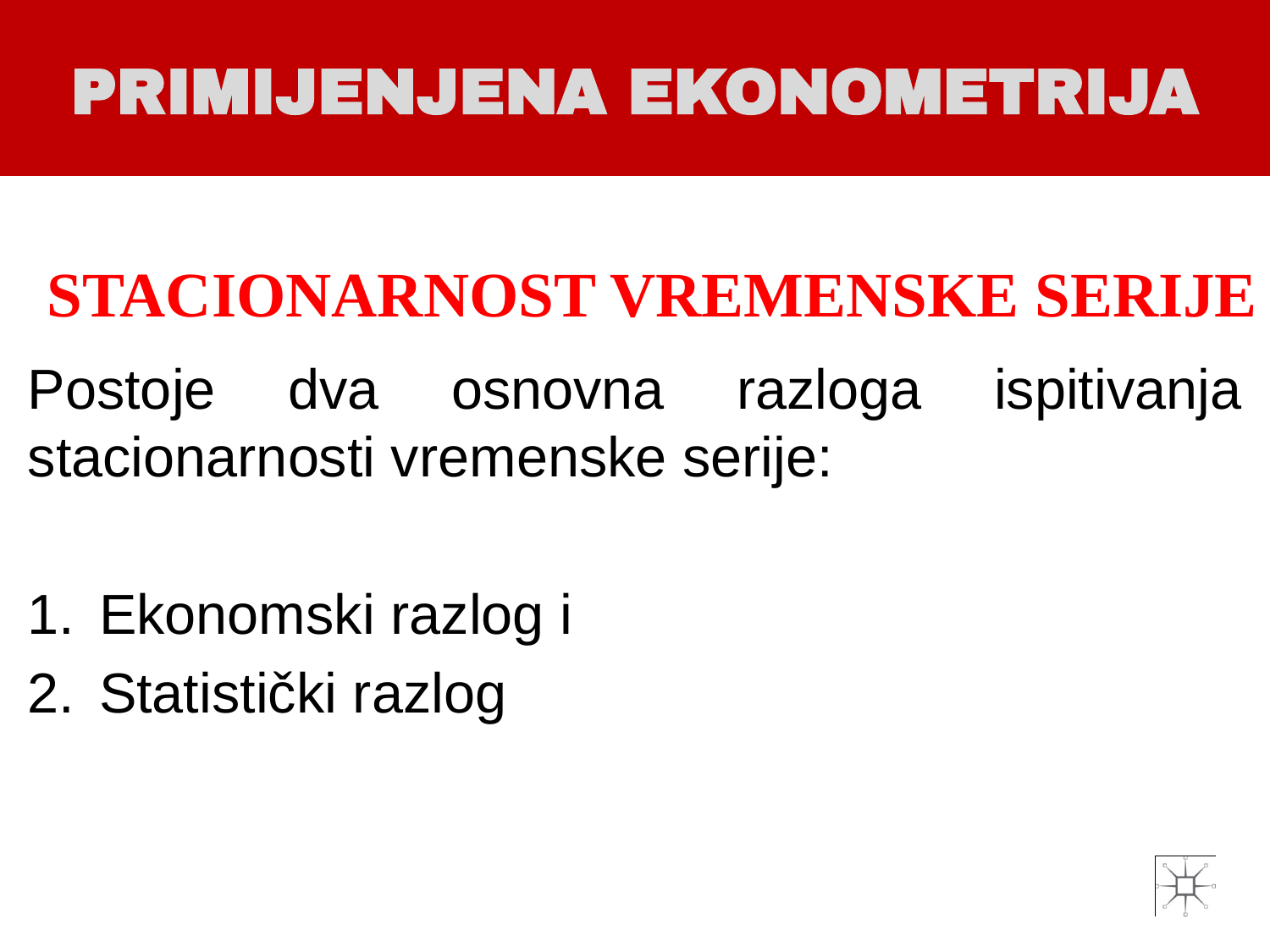

PRIMIJENJENA EKONOMETRIJA
# STACIONARNOST VREMENSKE SERIJE
Postoje dva osnovna razloga ispitivanja stacionarnosti vremenske serije:

Ekonomski razlog i
Statistički razlog